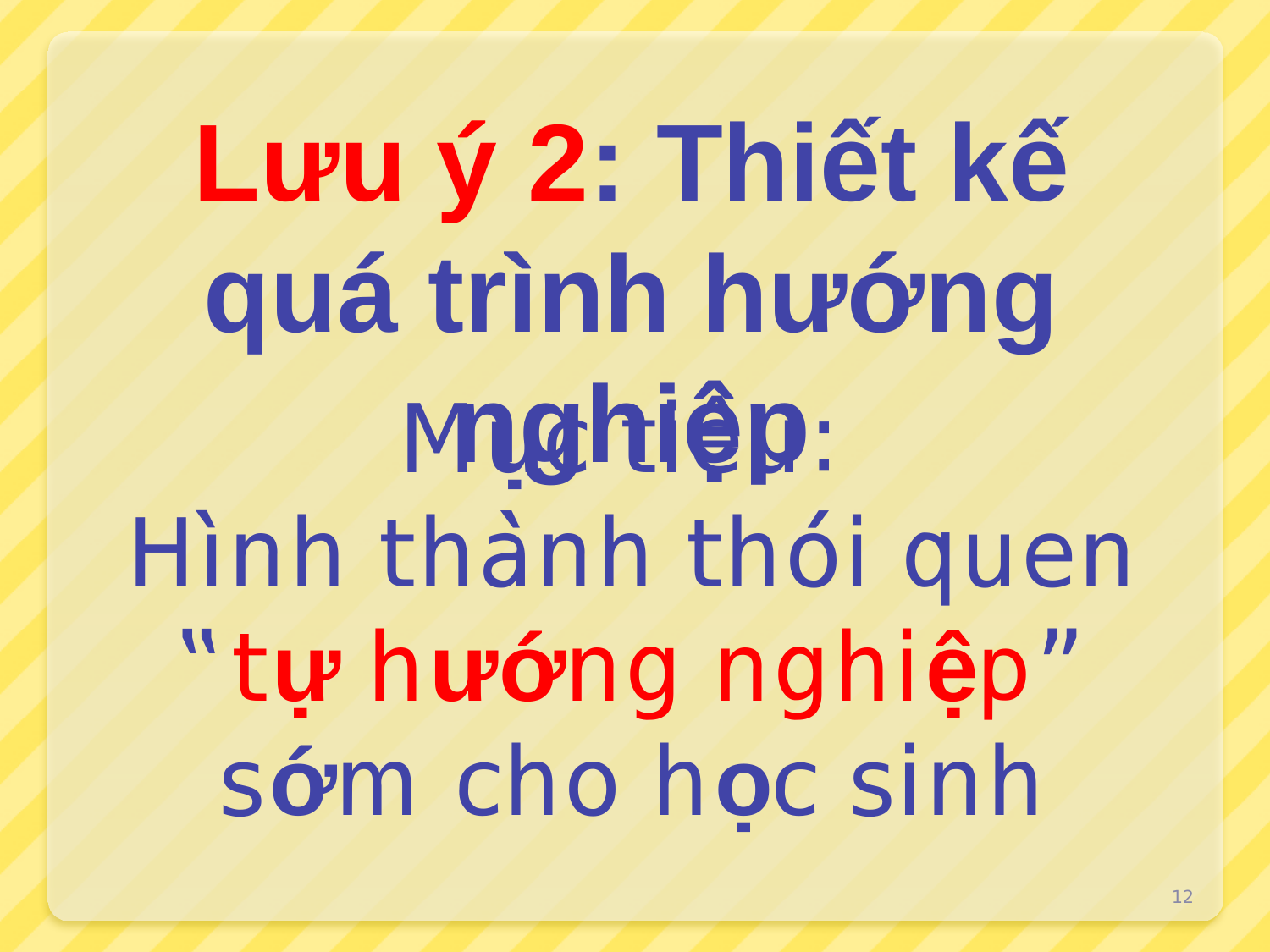

# Lưu ý 2: Thiết kế quá trình hướng nghiệp
Mục tiêu:
Hình thành thói quen “tự hướng nghiệp” sớm cho học sinh
12